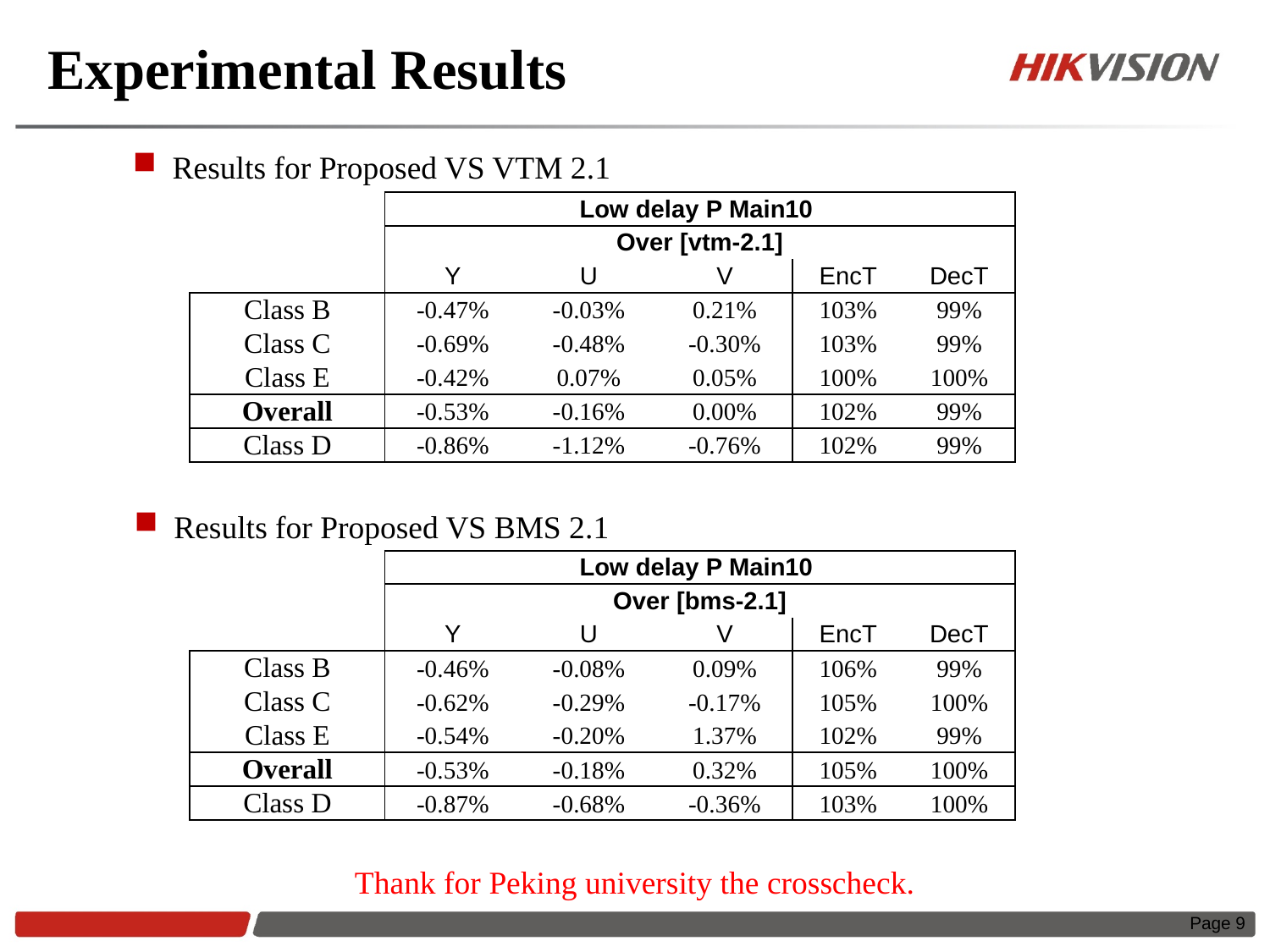

# Experimental Results
Results for Proposed VS VTM 2.1
|  | Low delay P Main10 |  |  |  |  |
| --- | --- | --- | --- | --- | --- |
|  | Over [vtm-2.1] |  |  |  |  |
|  | Y | U | V | EncT | DecT |
| Class B | -0.47% | -0.03% | 0.21% | 103% | 99% |
| Class C | -0.69% | -0.48% | -0.30% | 103% | 99% |
| Class E | -0.42% | 0.07% | 0.05% | 100% | 100% |
| Overall | -0.53% | -0.16% | 0.00% | 102% | 99% |
| Class D | -0.86% | -1.12% | -0.76% | 102% | 99% |
Results for Proposed VS BMS 2.1
|  | Low delay P Main10 |  |  |  |  |
| --- | --- | --- | --- | --- | --- |
|  | Over [bms-2.1] |  |  |  |  |
|  | Y | U | V | EncT | DecT |
| Class B | -0.46% | -0.08% | 0.09% | 106% | 99% |
| Class C | -0.62% | -0.29% | -0.17% | 105% | 100% |
| Class E | -0.54% | -0.20% | 1.37% | 102% | 99% |
| Overall | -0.53% | -0.18% | 0.32% | 105% | 100% |
| Class D | -0.87% | -0.68% | -0.36% | 103% | 100% |
Thank for Peking university the crosscheck.
Page 9